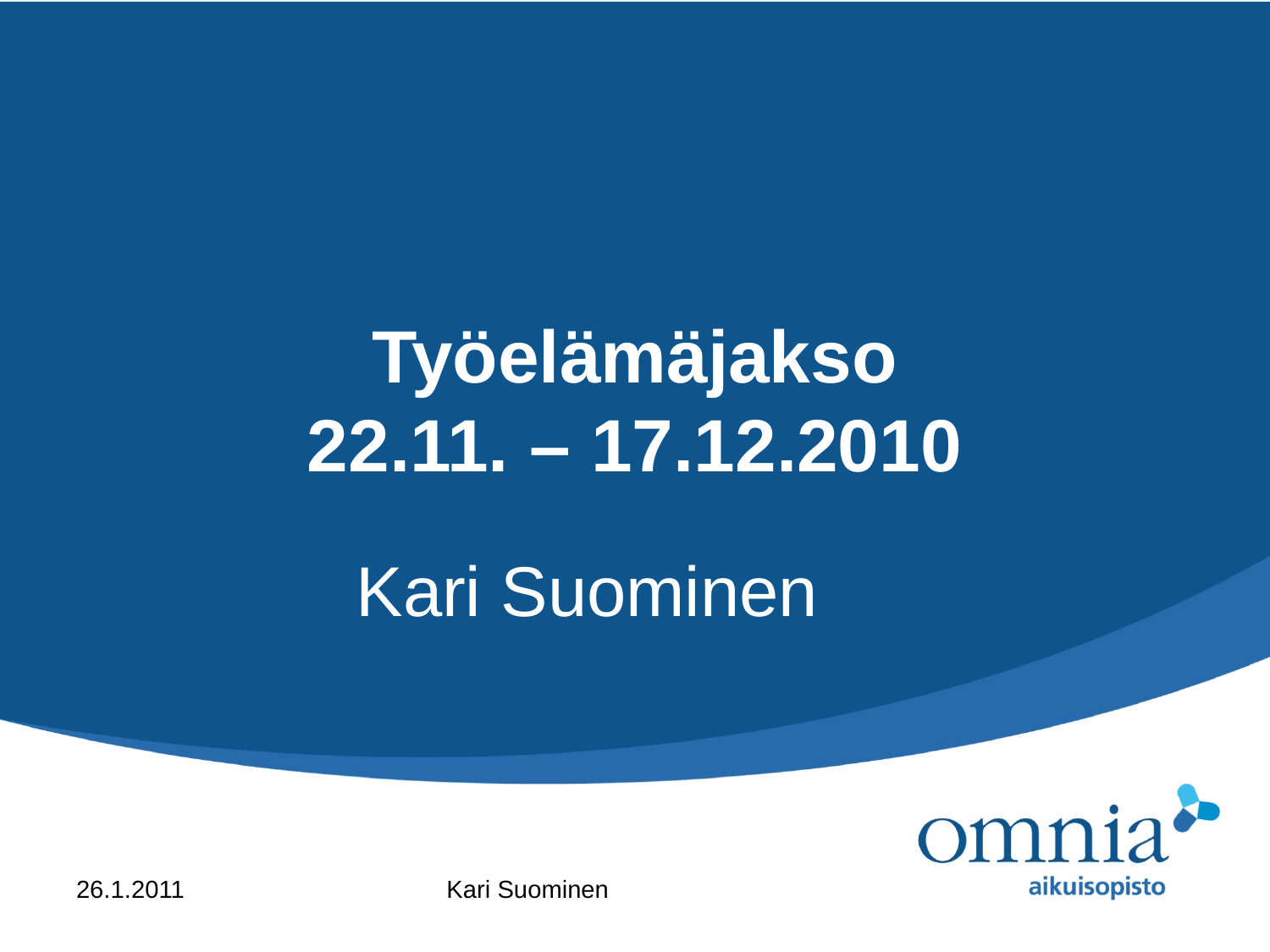

# Työelämäjakso 22.11. – 17.12.2010
Kari Suominen
26.1.2011
Kari Suominen